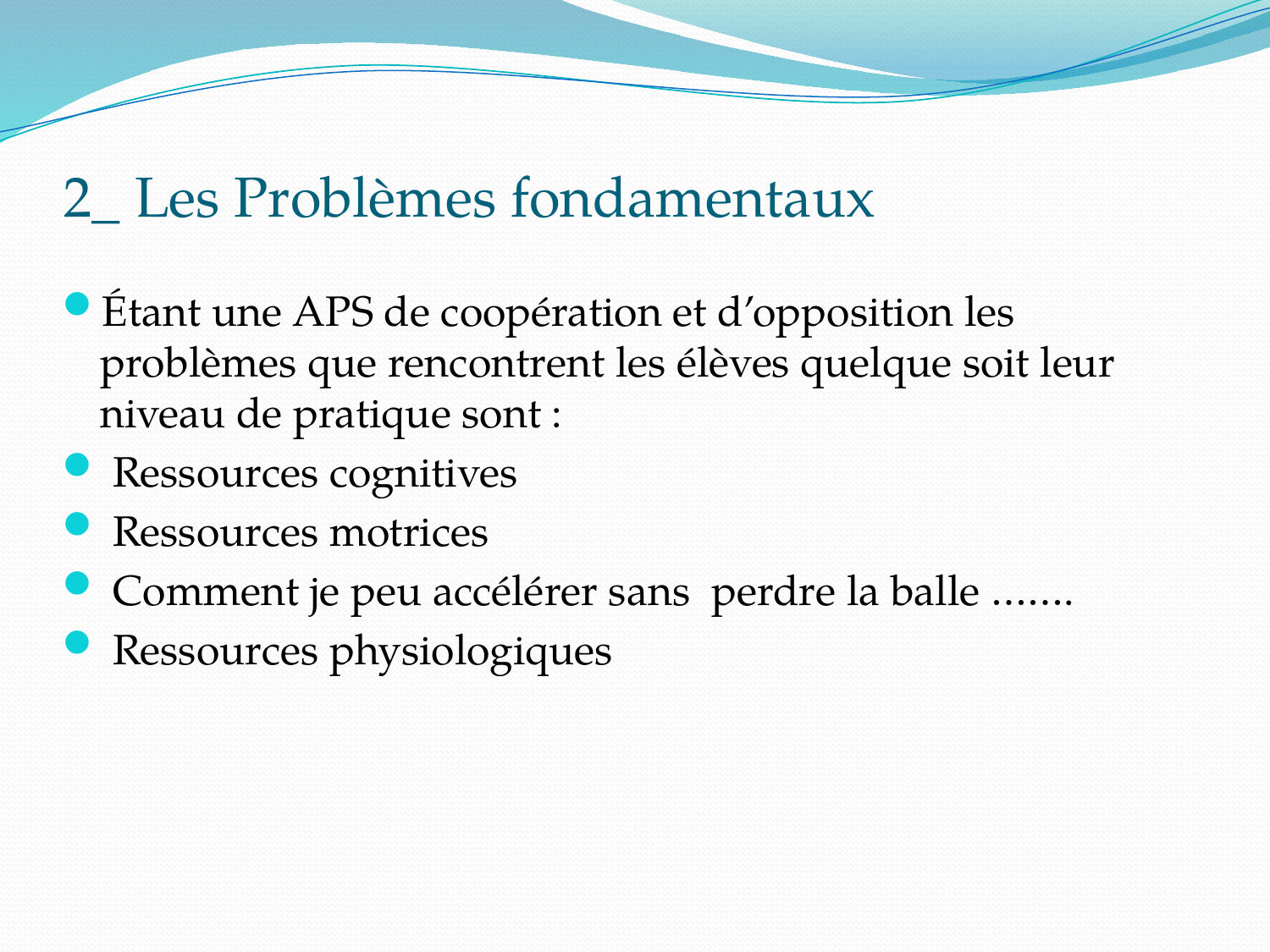

# 2_ Les Problèmes fondamentaux
Étant une APS de coopération et d’opposition les problèmes que rencontrent les élèves quelque soit leur niveau de pratique sont :
 Ressources cognitives
 Ressources motrices
 Comment je peu accélérer sans  perdre la balle …….
 Ressources physiologiques